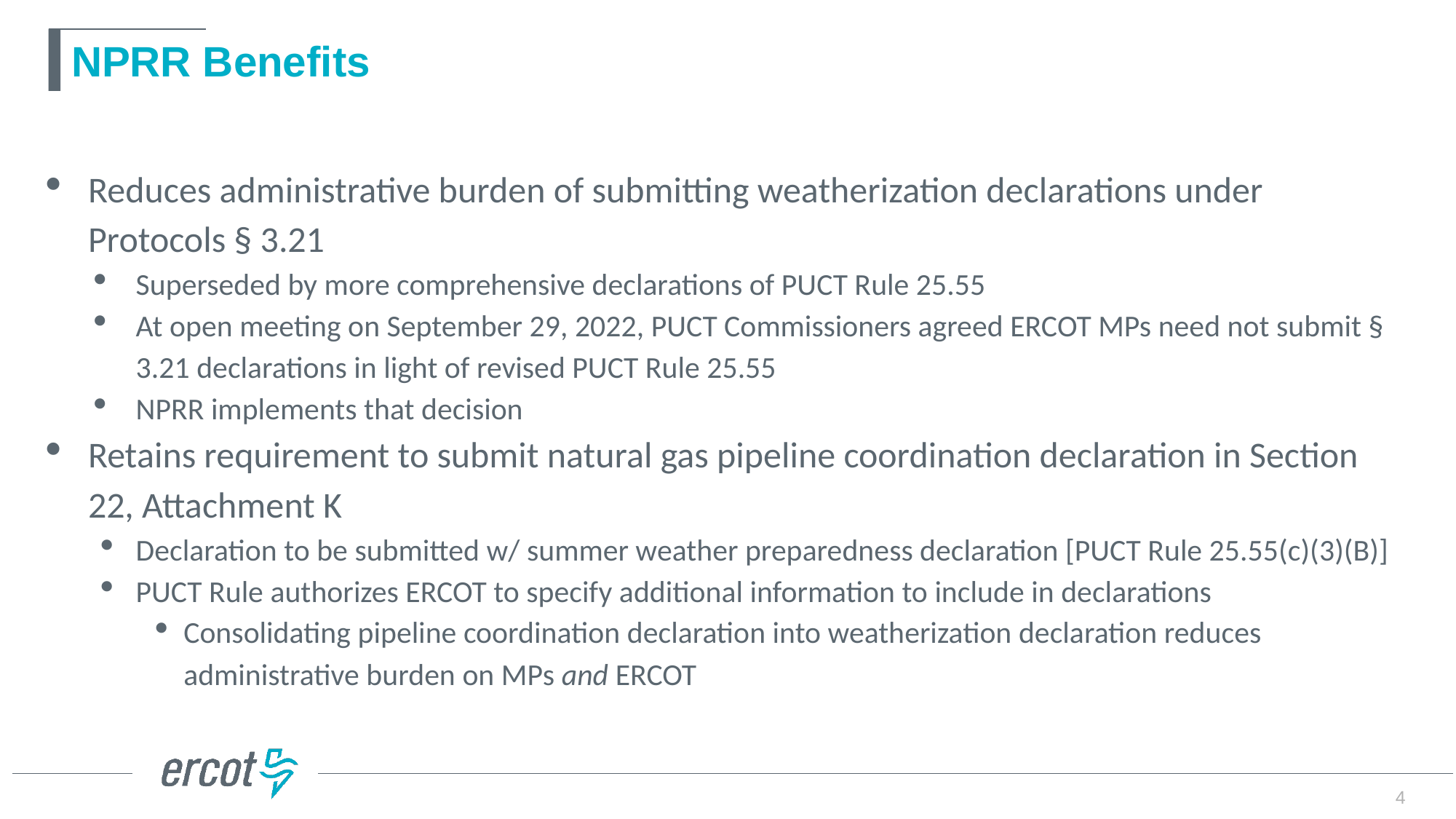

# NPRR Benefits
Reduces administrative burden of submitting weatherization declarations under Protocols § 3.21
Superseded by more comprehensive declarations of PUCT Rule 25.55
At open meeting on September 29, 2022, PUCT Commissioners agreed ERCOT MPs need not submit § 3.21 declarations in light of revised PUCT Rule 25.55
NPRR implements that decision
Retains requirement to submit natural gas pipeline coordination declaration in Section 22, Attachment K
Declaration to be submitted w/ summer weather preparedness declaration [PUCT Rule 25.55(c)(3)(B)]
PUCT Rule authorizes ERCOT to specify additional information to include in declarations
Consolidating pipeline coordination declaration into weatherization declaration reduces administrative burden on MPs and ERCOT
4